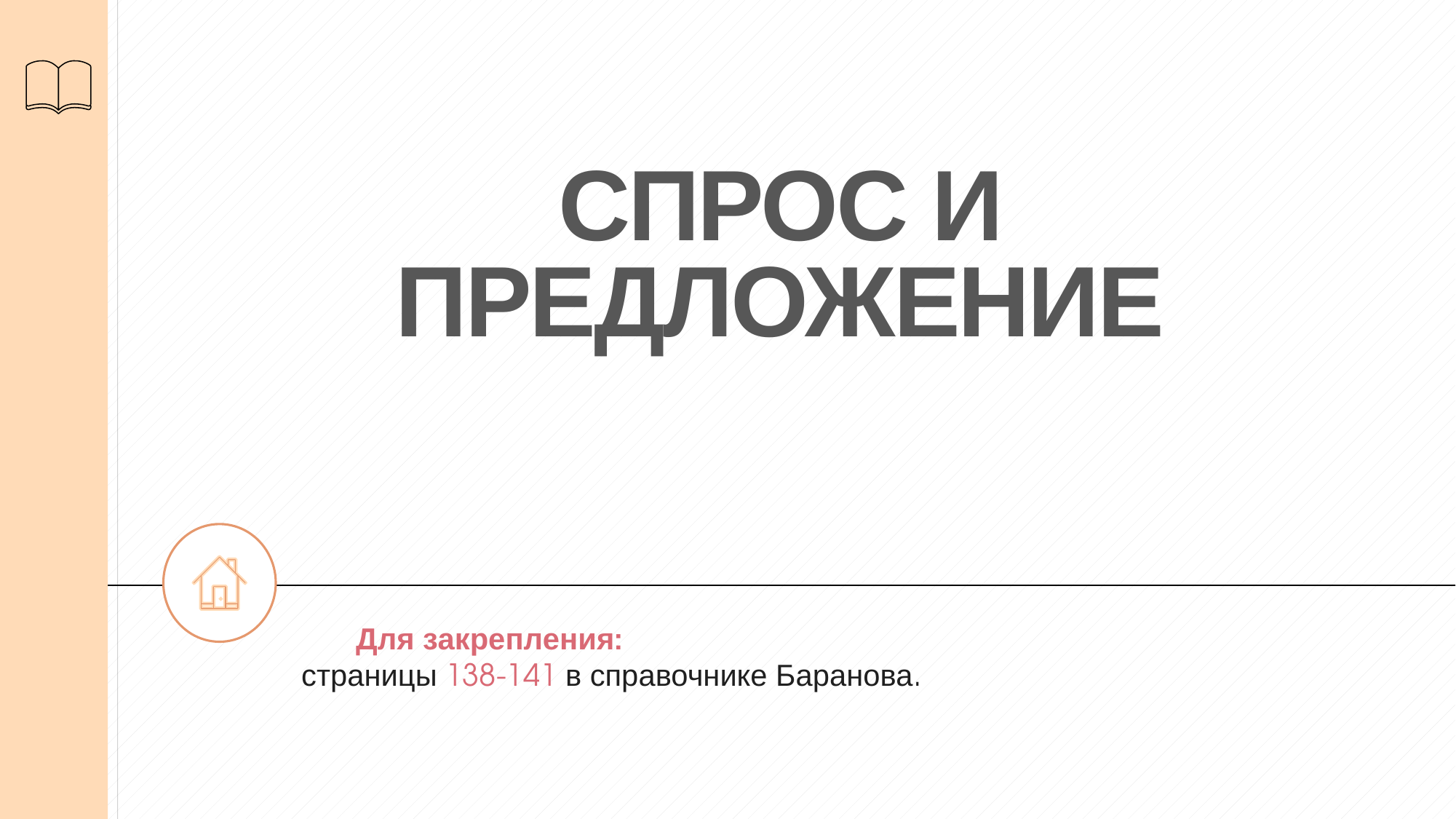

# СПРОС И ПРЕДЛОЖЕНИЕ

		Для закрепления:
страницы 138-141 в справочнике Баранова.